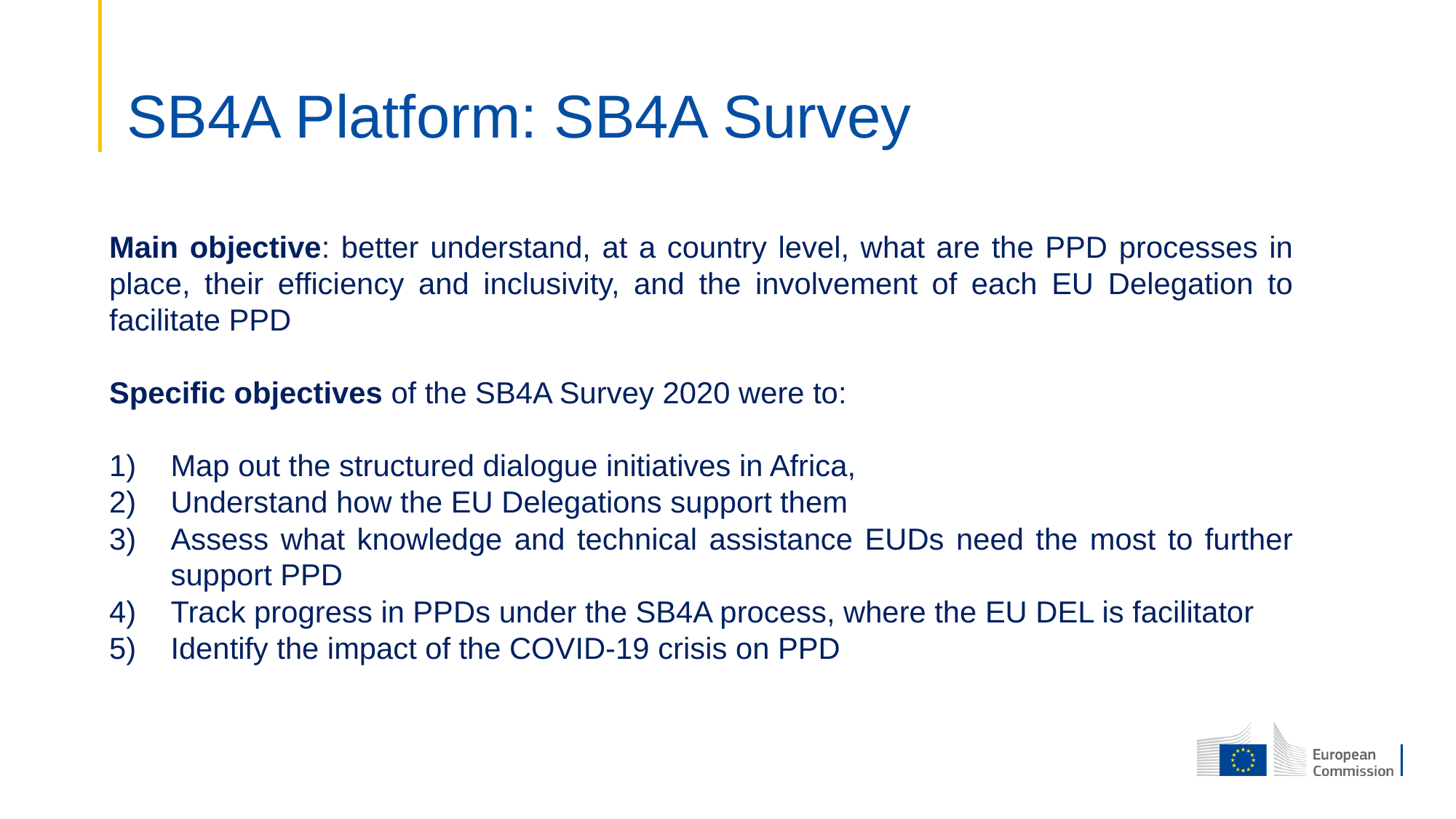

# SB4A Platform: SB4A Survey
Main objective: better understand, at a country level, what are the PPD processes in place, their efficiency and inclusivity, and the involvement of each EU Delegation to facilitate PPD

Specific objectives of the SB4A Survey 2020 were to:

Map out the structured dialogue initiatives in Africa,
Understand how the EU Delegations support them
Assess what knowledge and technical assistance EUDs need the most to further support PPD
Track progress in PPDs under the SB4A process, where the EU DEL is facilitator
Identify the impact of the COVID-19 crisis on PPD